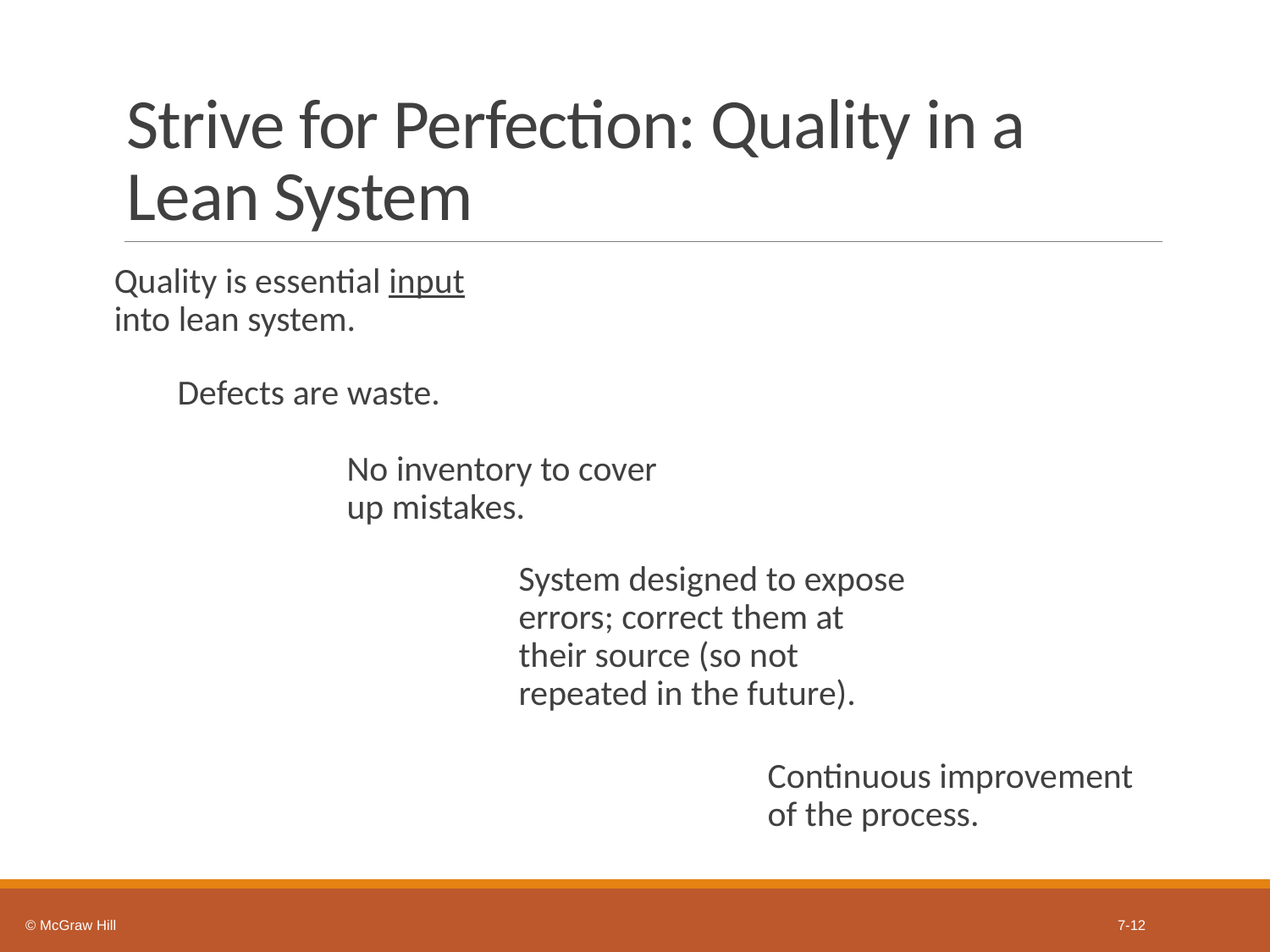

# Strive for Perfection: Quality in a Lean System
Quality is essential input into lean system.
Defects are waste.
No inventory to cover up mistakes.
System designed to expose errors; correct them at their source (so not repeated in the future).
Continuous improvement of the process.